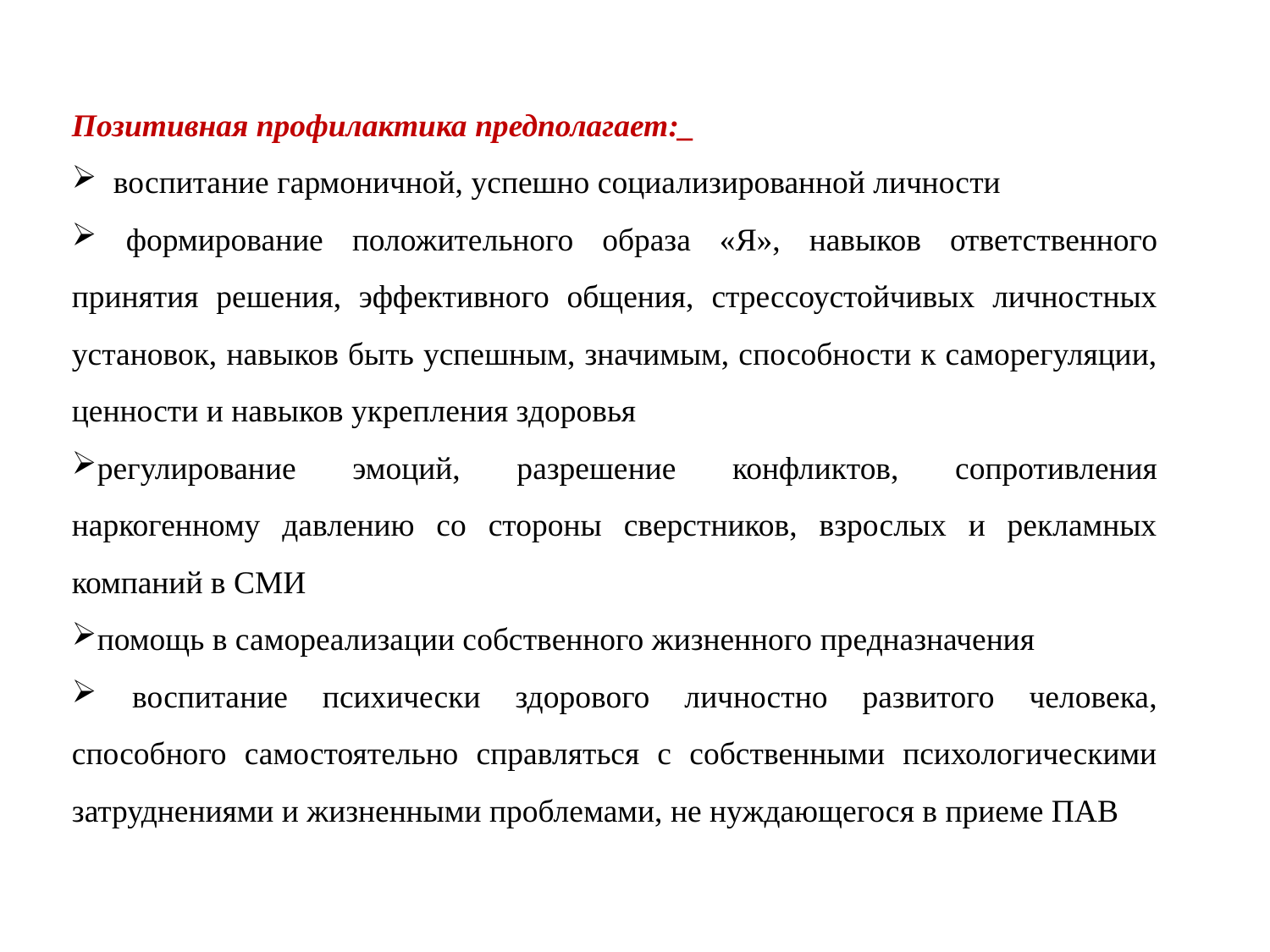

Позитивная профилактика предполагает:_
  воспитание гармоничной, успешно социализированной личности
 формирование положительного образа «Я», навыков ответственного принятия решения, эффективного общения, стрессоустойчивых личностных установок, навыков быть успешным, значимым, способности к саморегуляции, ценности и навыков укрепления здоровья
регулирование эмоций, разрешение конфликтов, сопротивления наркогенному давлению со стороны сверстников, взрослых и рекламных компаний в СМИ
помощь в самореализации собственного жизненного предназначения
 воспитание психически здорового личностно развитого человека, способного самостоятельно справляться с собственными психологическими затруднениями и жизненными проблемами, не нуждающегося в приеме ПАВ